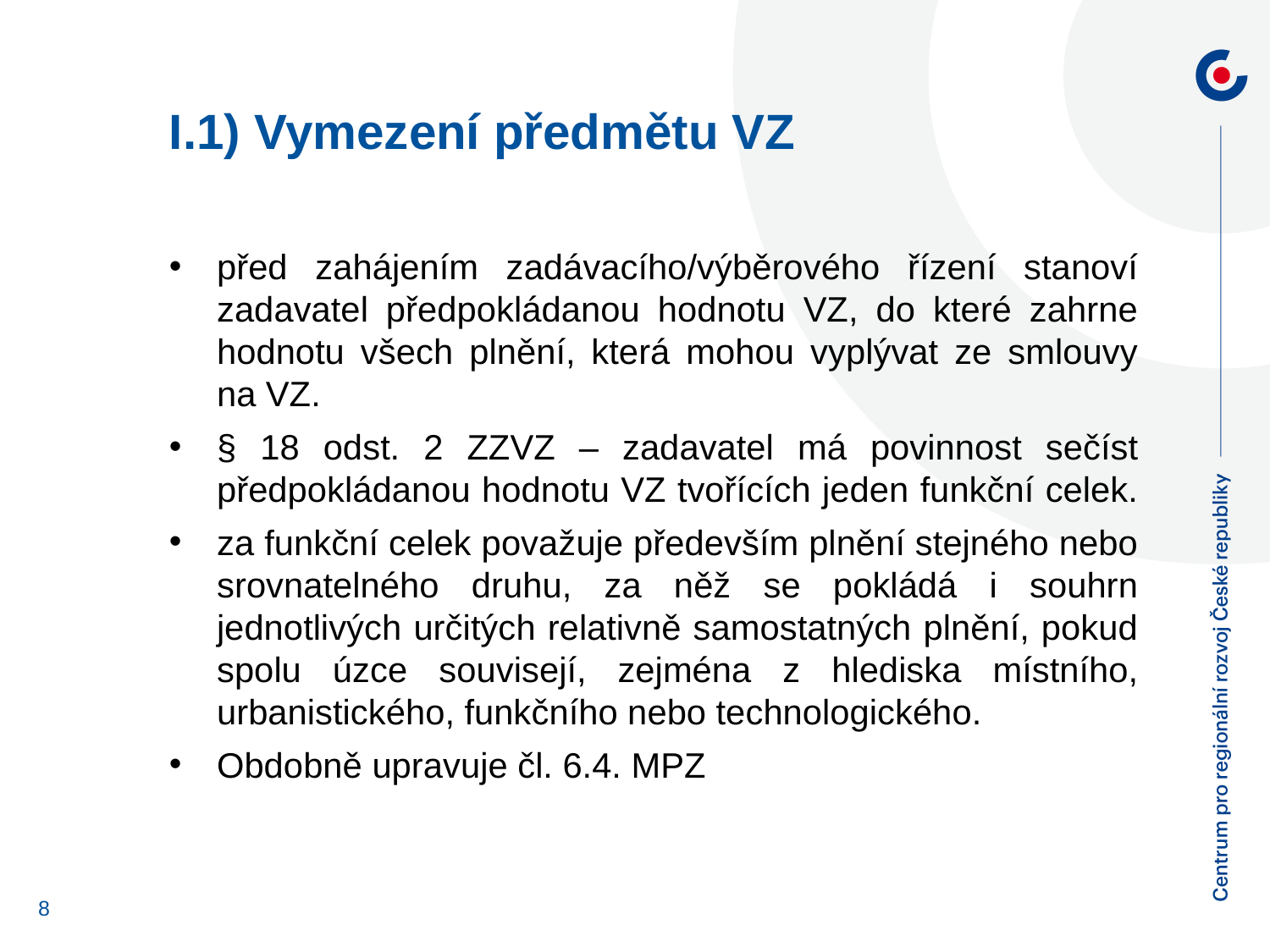

I.1) Vymezení předmětu VZ
před zahájením zadávacího/výběrového řízení stanoví zadavatel předpokládanou hodnotu VZ, do které zahrne hodnotu všech plnění, která mohou vyplývat ze smlouvy na VZ.
§ 18 odst. 2 ZZVZ – zadavatel má povinnost sečíst předpokládanou hodnotu VZ tvořících jeden funkční celek.
za funkční celek považuje především plnění stejného nebo srovnatelného druhu, za něž se pokládá i souhrn jednotlivých určitých relativně samostatných plnění, pokud spolu úzce souvisejí, zejména z hlediska místního, urbanistického, funkčního nebo technologického.
Obdobně upravuje čl. 6.4. MPZ
8